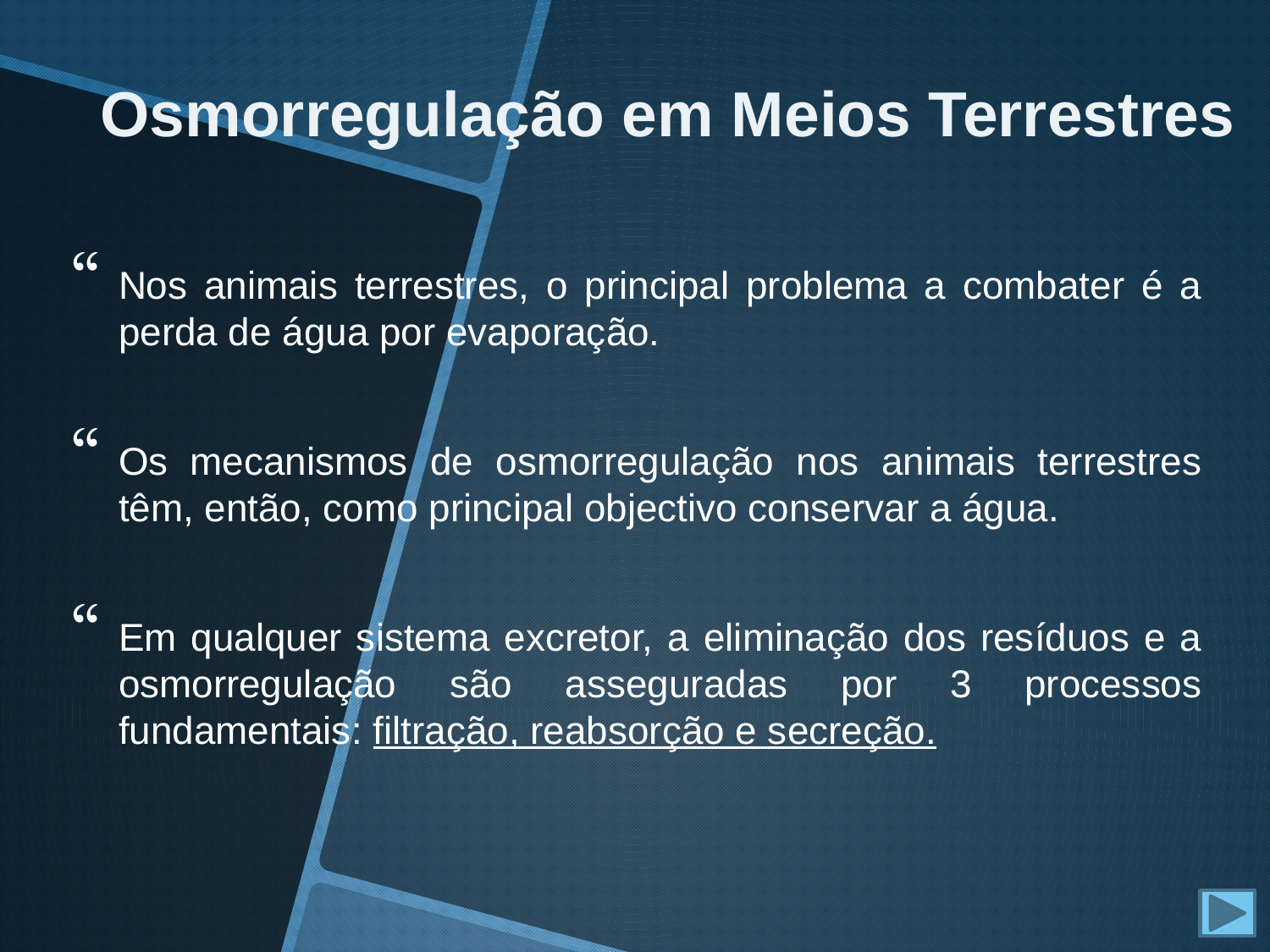

# Osmorregulação em Meios Terrestres
Nos animais terrestres, o principal problema a combater é a perda de água por evaporação.

Os mecanismos de osmorregulação nos animais terrestres têm, então, como principal objectivo conservar a água.

Em qualquer sistema excretor, a eliminação dos resíduos e a osmorregulação são asseguradas por 3 processos fundamentais: filtração, reabsorção e secreção.